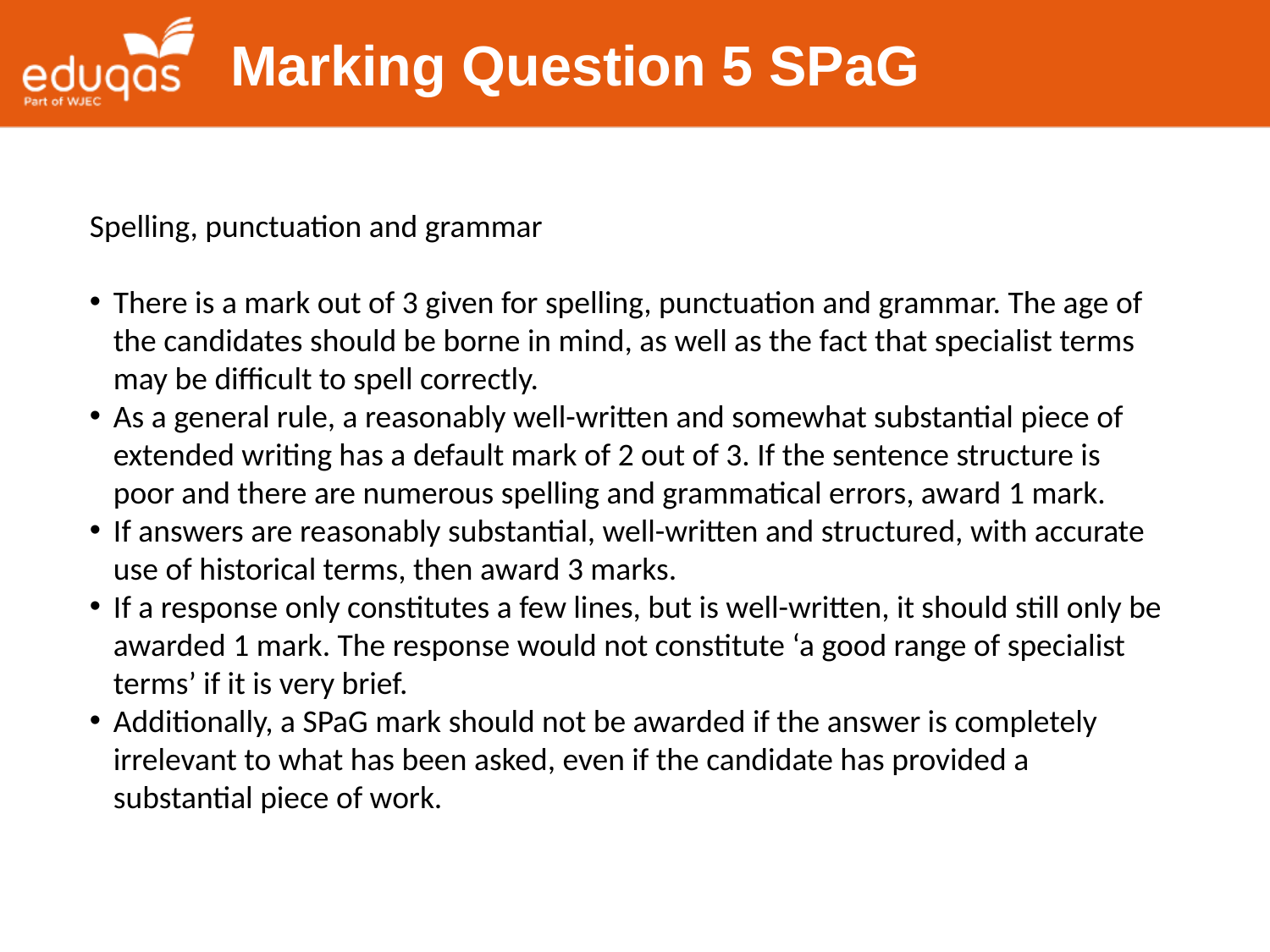

# Marking Question 5 SPaG
Spelling, punctuation and grammar

There is a mark out of 3 given for spelling, punctuation and grammar. The age of the candidates should be borne in mind, as well as the fact that specialist terms may be difficult to spell correctly.
As a general rule, a reasonably well-written and somewhat substantial piece of extended writing has a default mark of 2 out of 3. If the sentence structure is poor and there are numerous spelling and grammatical errors, award 1 mark.
If answers are reasonably substantial, well-written and structured, with accurate use of historical terms, then award 3 marks.
If a response only constitutes a few lines, but is well-written, it should still only be awarded 1 mark. The response would not constitute ‘a good range of specialist terms’ if it is very brief.
Additionally, a SPaG mark should not be awarded if the answer is completely irrelevant to what has been asked, even if the candidate has provided a substantial piece of work.